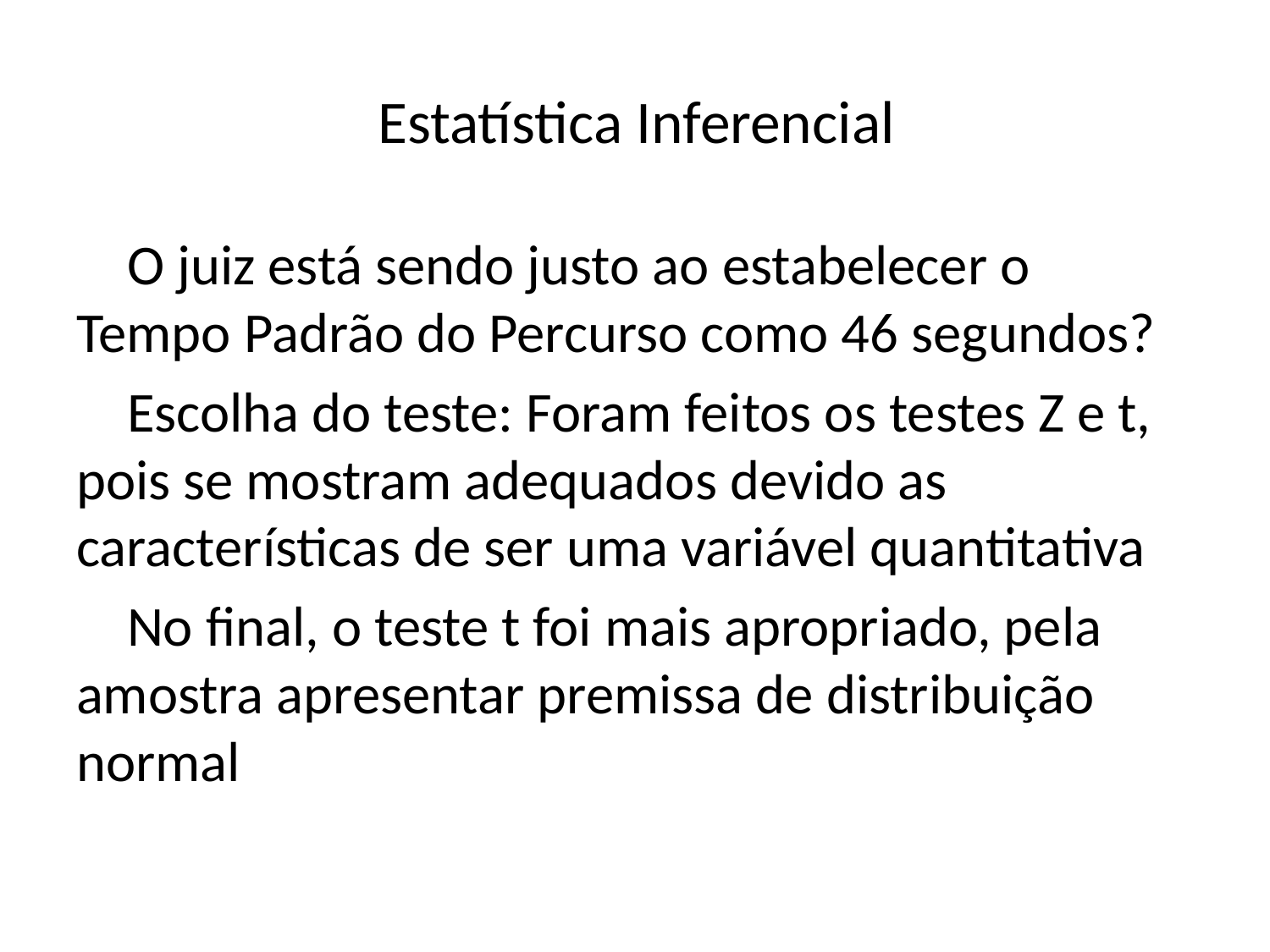

# Estatística Inferencial
    O juiz está sendo justo ao estabelecer o Tempo Padrão do Percurso como 46 segundos?
    Escolha do teste: Foram feitos os testes Z e t, pois se mostram adequados devido as características de ser uma variável quantitativa
    No final, o teste t foi mais apropriado, pela amostra apresentar premissa de distribuição normal